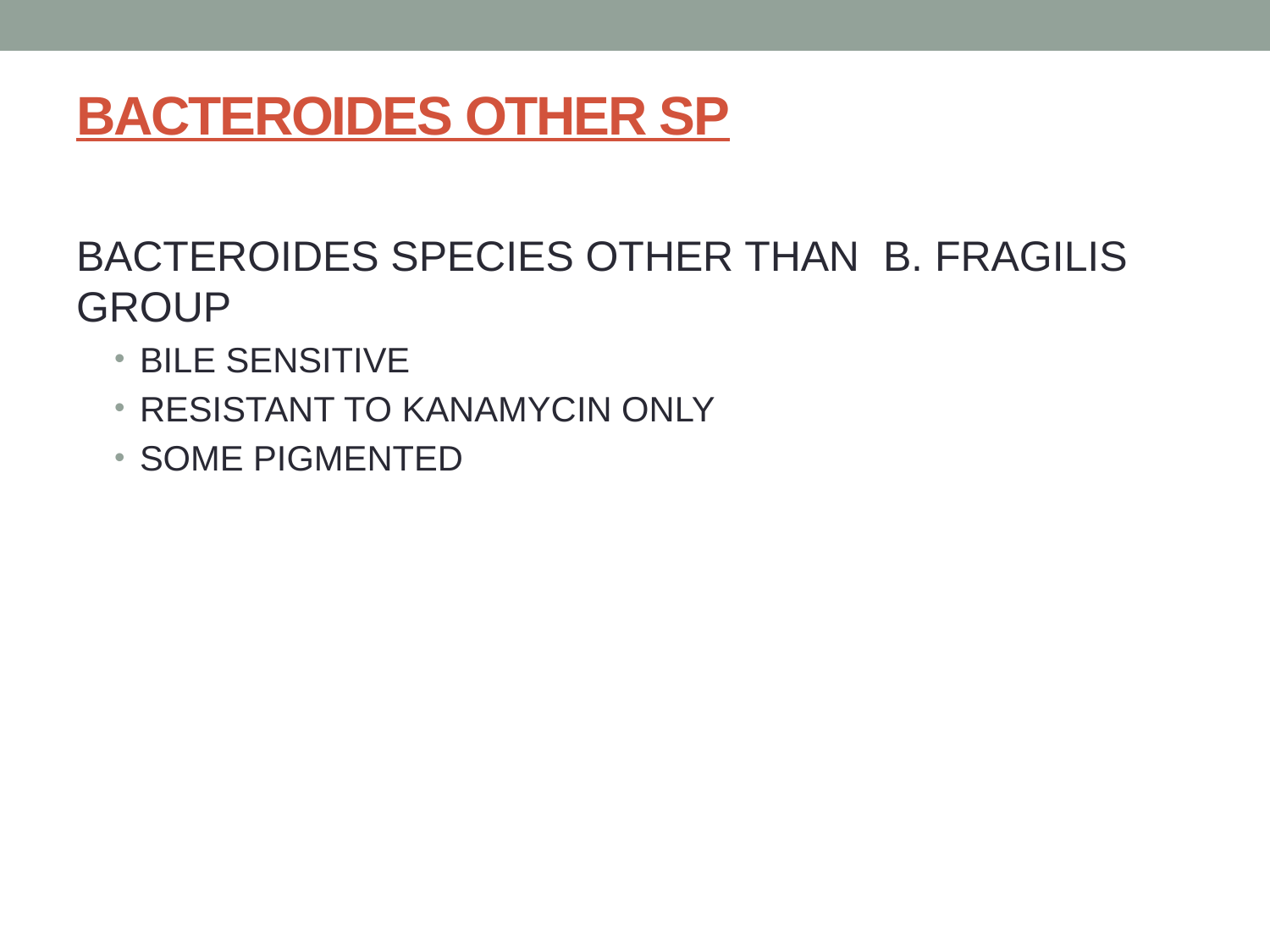

# BACTEROIDES OTHER SP
BACTEROIDES SPECIES OTHER THAN  B. FRAGILIS GROUP
BILE SENSITIVE
RESISTANT TO KANAMYCIN ONLY
SOME PIGMENTED